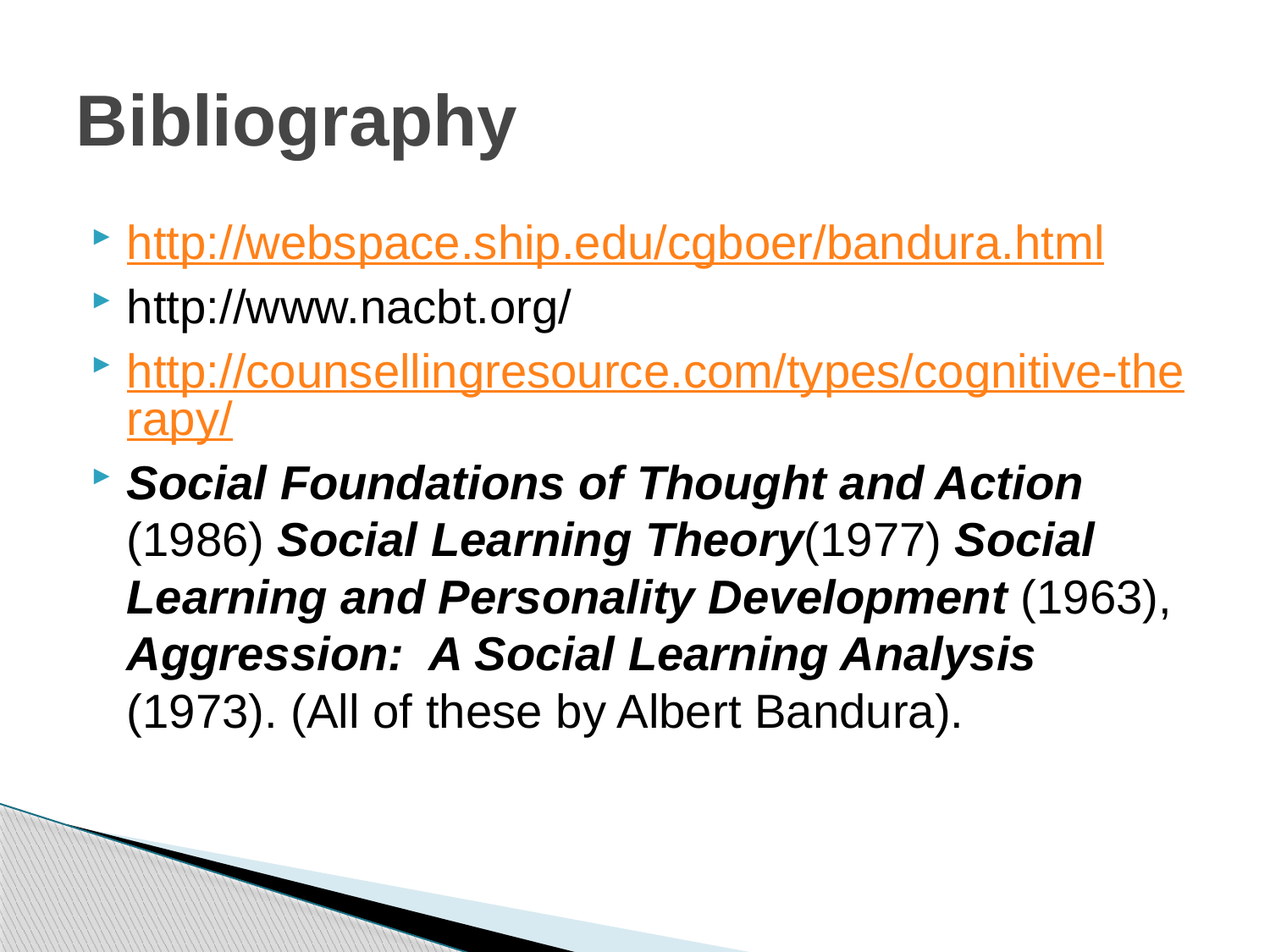

# Bibliography
http://webspace.ship.edu/cgboer/bandura.html
http://www.nacbt.org/
http://counsellingresource.com/types/cognitive-therapy/
Social Foundations of Thought and Action (1986) Social Learning Theory(1977) Social Learning and Personality Development (1963), Aggression:  A Social Learning Analysis (1973). (All of these by Albert Bandura).